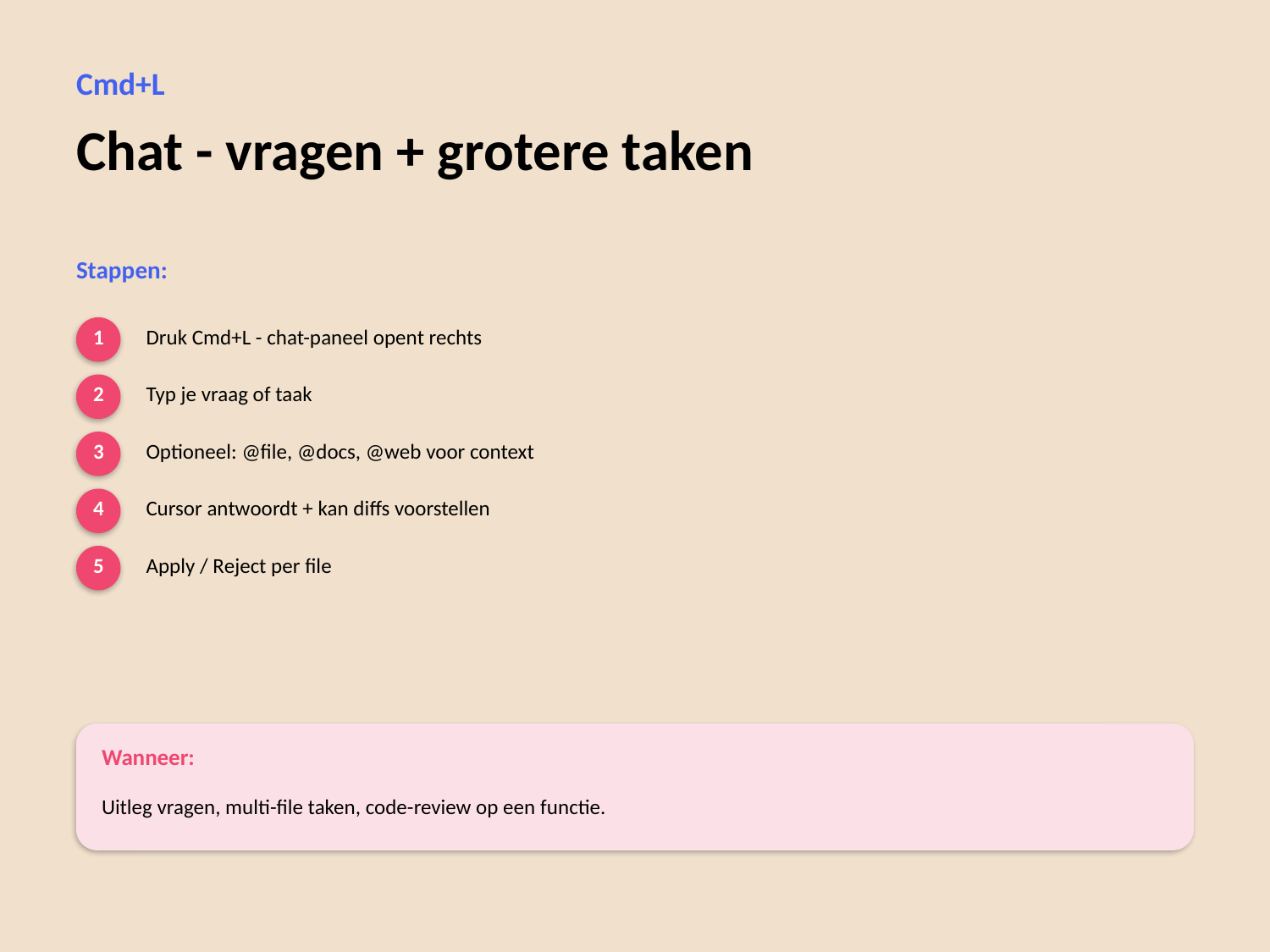

Cmd+L
Chat - vragen + grotere taken
Stappen:

1
Druk Cmd+L - chat-paneel opent rechts

2
Typ je vraag of taak

3
Optioneel: @file, @docs, @web voor context

4
Cursor antwoordt + kan diffs voorstellen

5
Apply / Reject per file

Wanneer:
Uitleg vragen, multi-file taken, code-review op een functie.